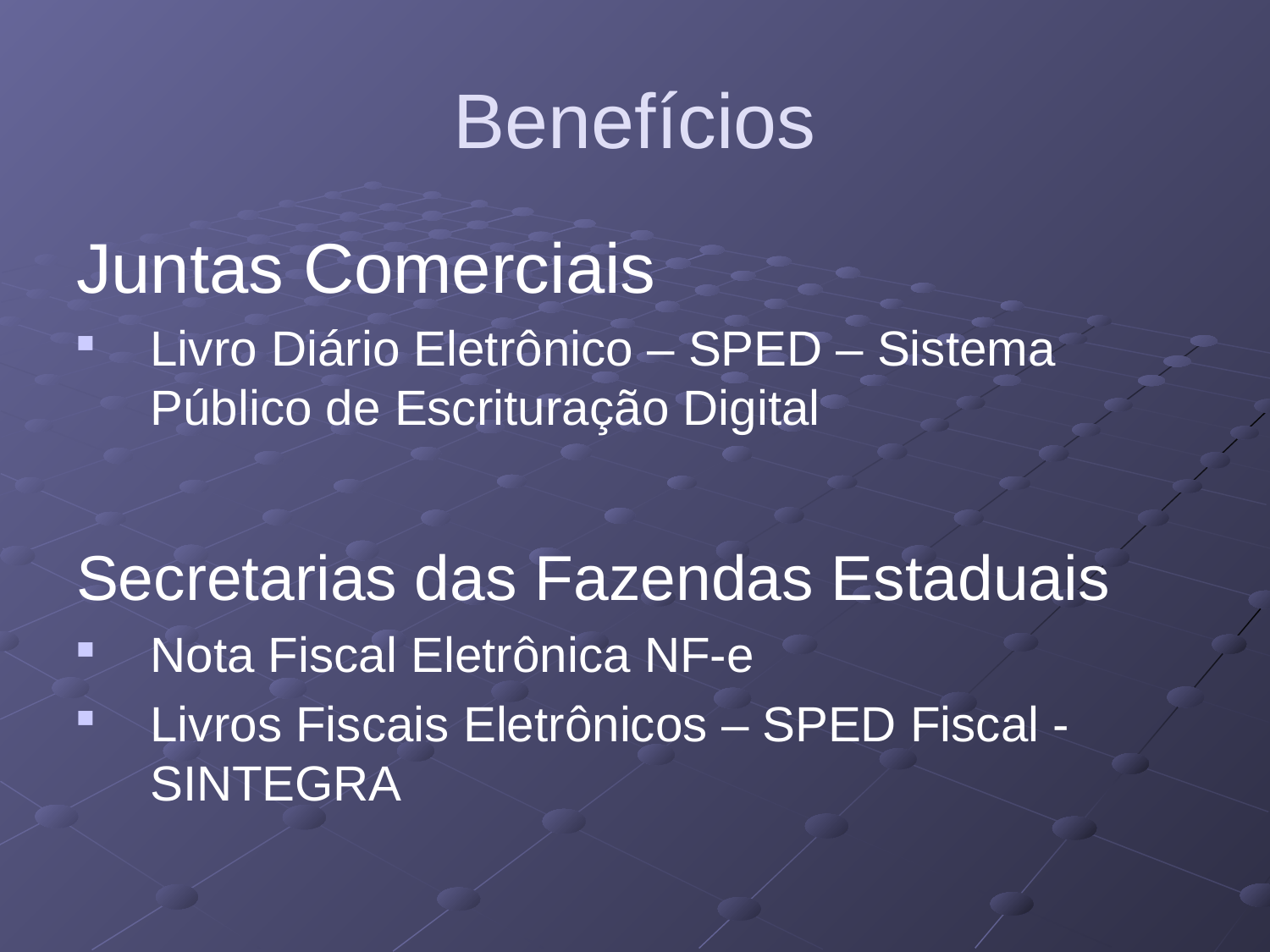

# Benefícios
Juntas Comerciais
Livro Diário Eletrônico – SPED – Sistema Público de Escrituração Digital

Secretarias das Fazendas Estaduais
Nota Fiscal Eletrônica NF-e
Livros Fiscais Eletrônicos – SPED Fiscal - SINTEGRA